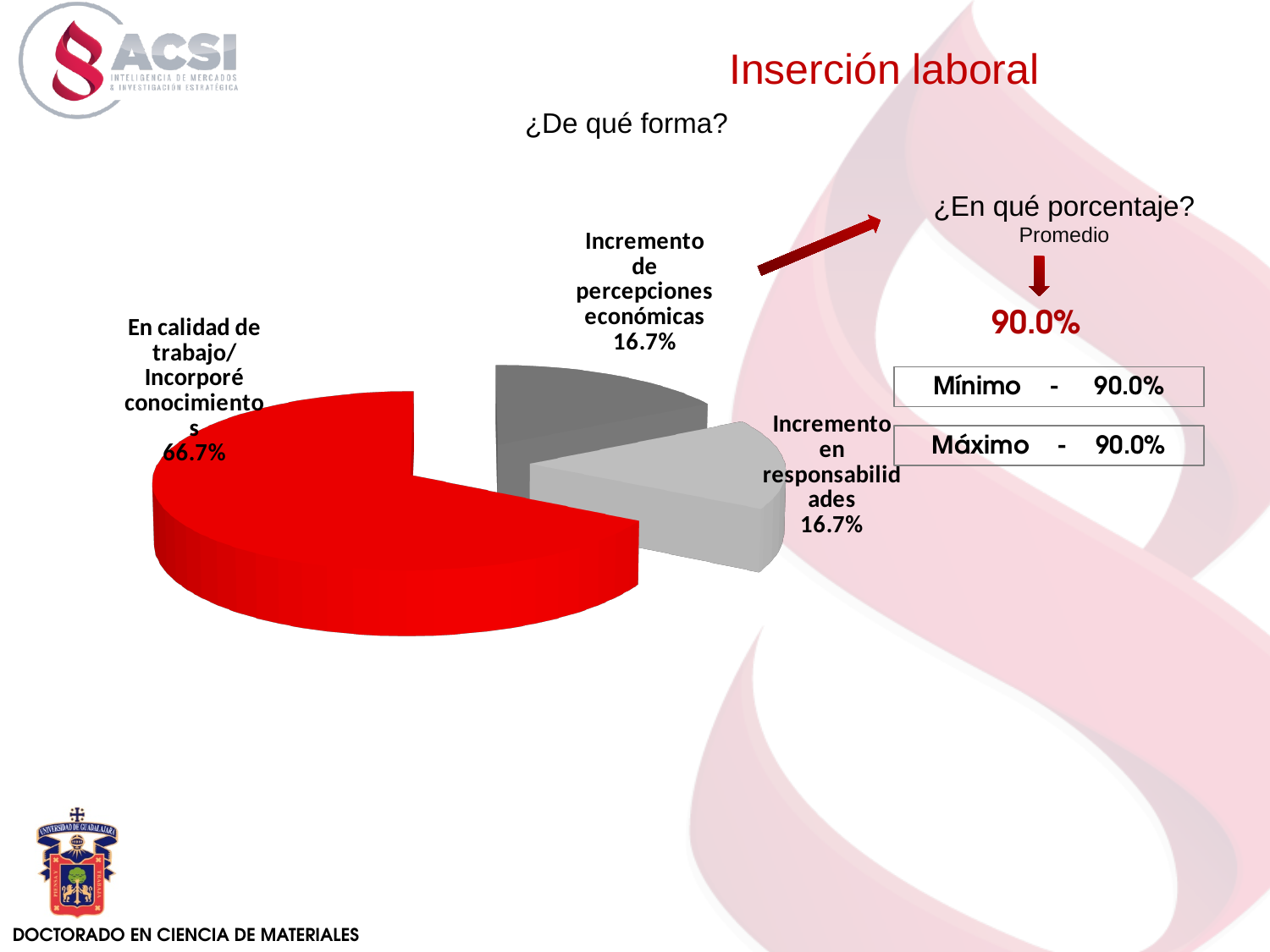

Inserción laboral
¿De qué forma?

[unsupported chart]

¿En qué porcentaje?
Promedio

90.0%
Mínimo    -     90.0%
Máximo    -    90.0%